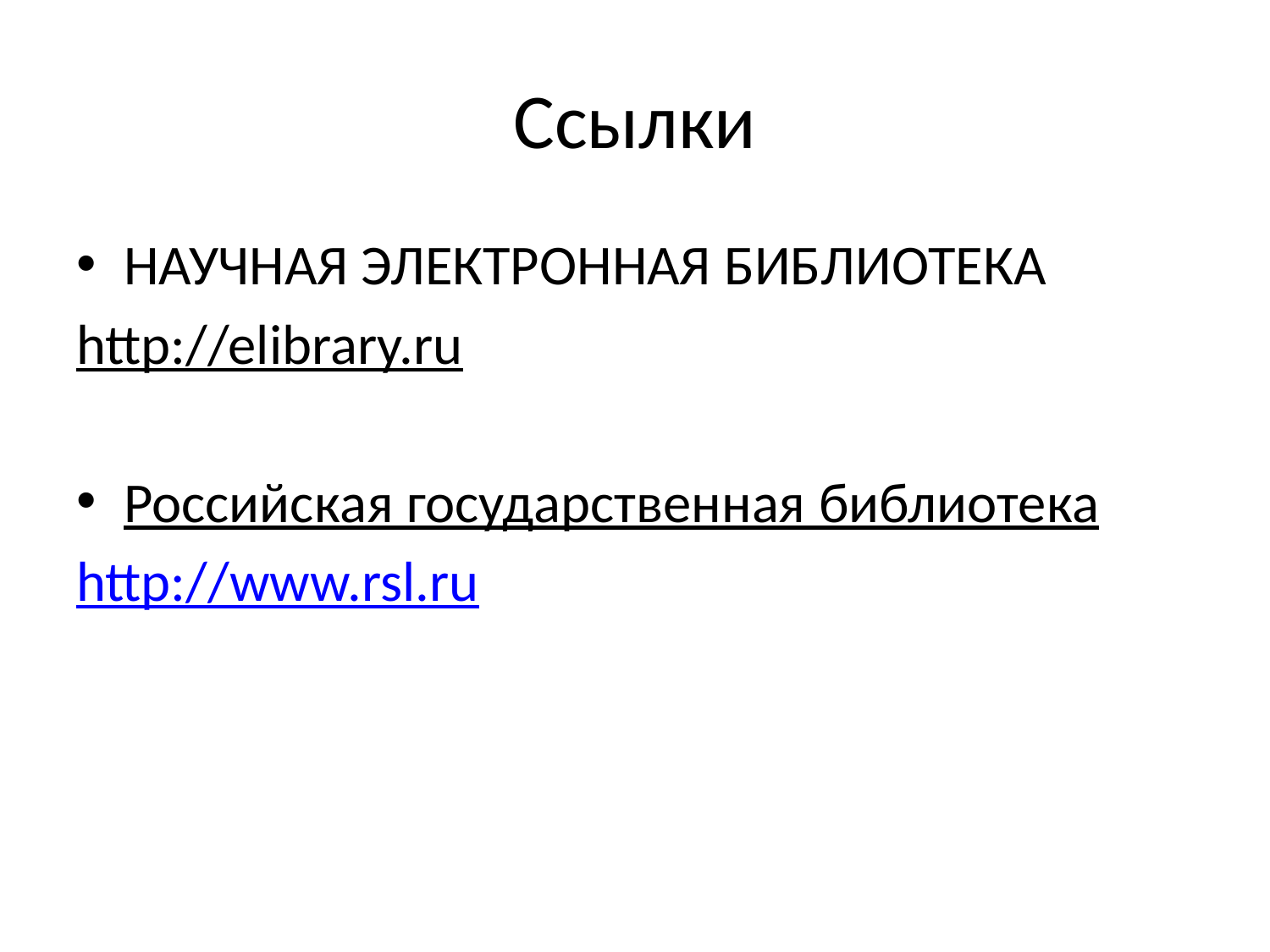

# Ссылки
НАУЧНАЯ ЭЛЕКТРОННАЯ БИБЛИОТЕКА
http://elibrary.ru

Российская государственная библиотека
http://www.rsl.ru